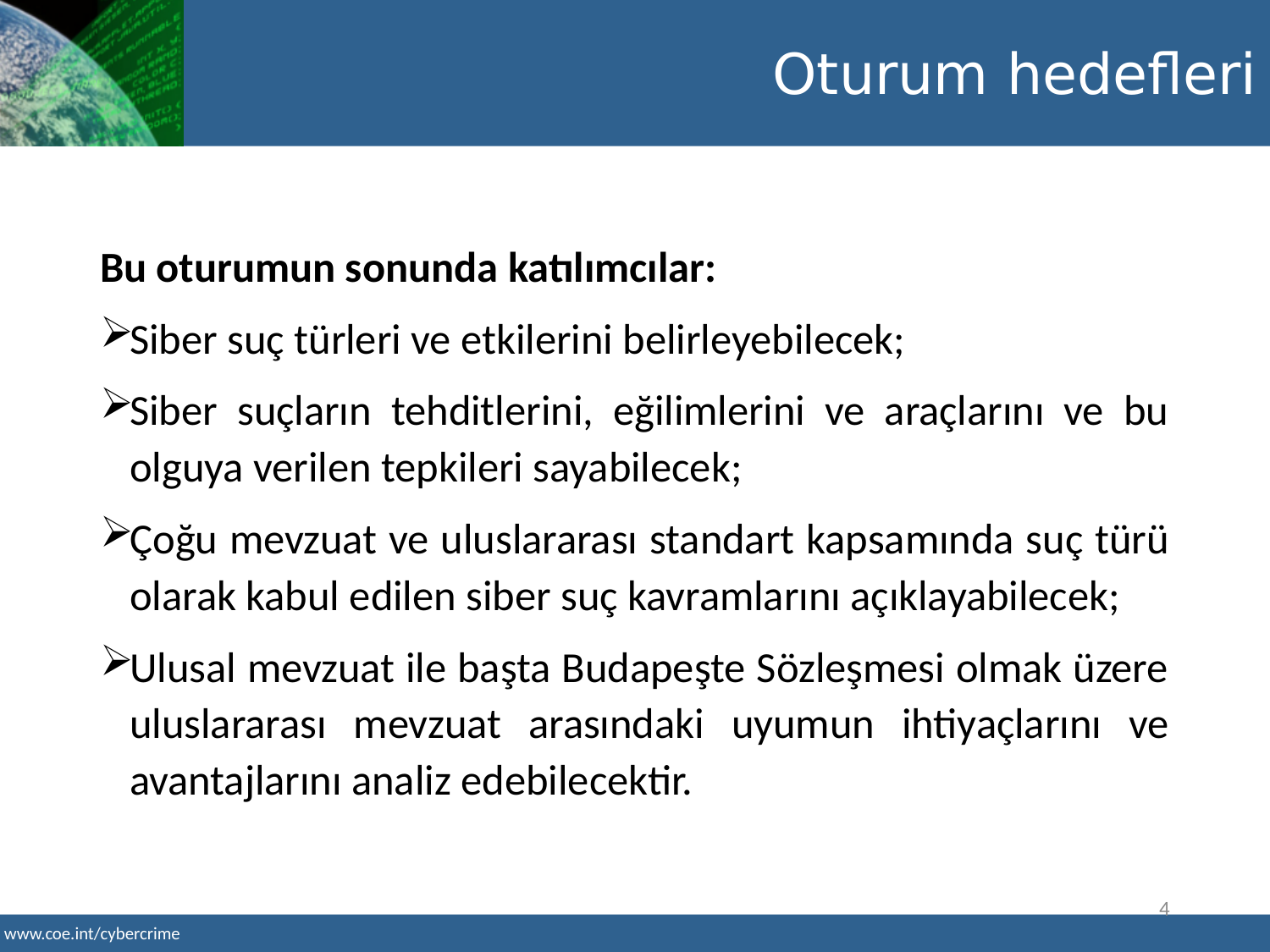

Oturum hedefleri

Bu oturumun sonunda katılımcılar:
Siber suç türleri ve etkilerini belirleyebilecek;
Siber suçların tehditlerini, eğilimlerini ve araçlarını ve bu olguya verilen tepkileri sayabilecek;
Çoğu mevzuat ve uluslararası standart kapsamında suç türü olarak kabul edilen siber suç kavramlarını açıklayabilecek;
Ulusal mevzuat ile başta Budapeşte Sözleşmesi olmak üzere uluslararası mevzuat arasındaki uyumun ihtiyaçlarını ve avantajlarını analiz edebilecektir.

4